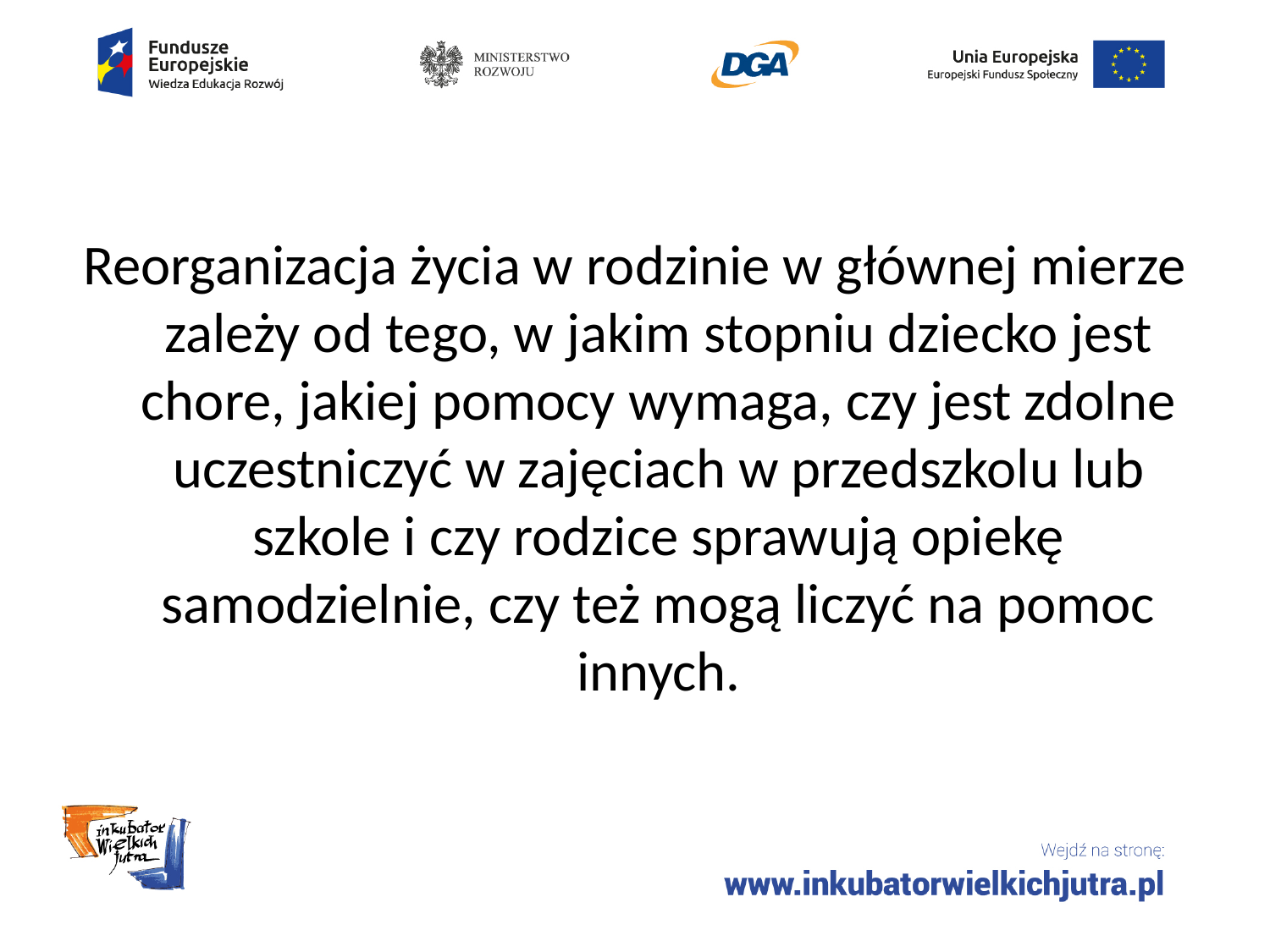

Reorganizacja życia w rodzinie w głównej mierze zależy od tego, w jakim stopniu dziecko jest chore, jakiej pomocy wymaga, czy jest zdolne uczestniczyć w zajęciach w przedszkolu lub szkole i czy rodzice sprawują opiekę samodzielnie, czy też mogą liczyć na pomoc innych.